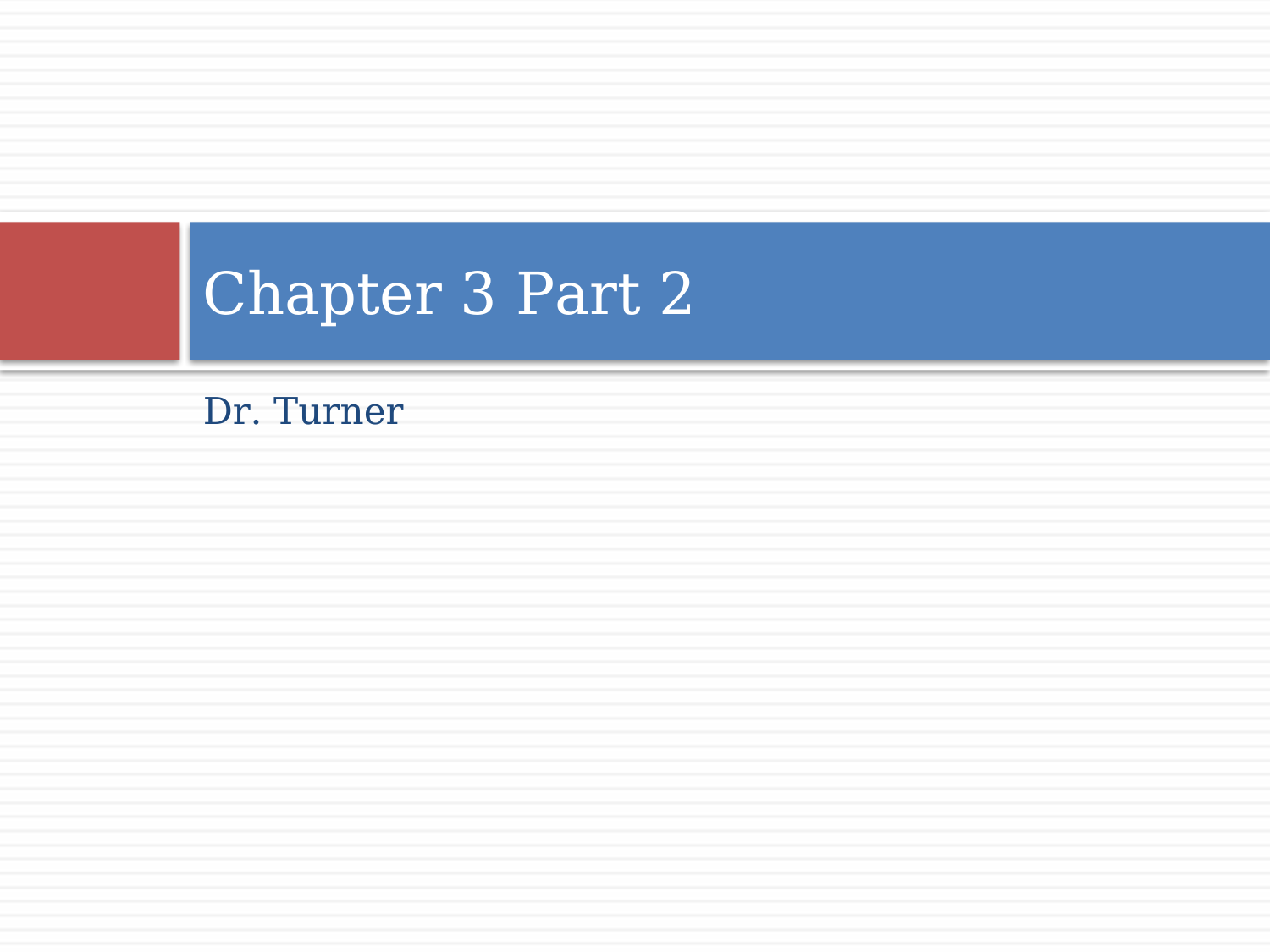

# Chapter 3 Part 2
Dr. Turner